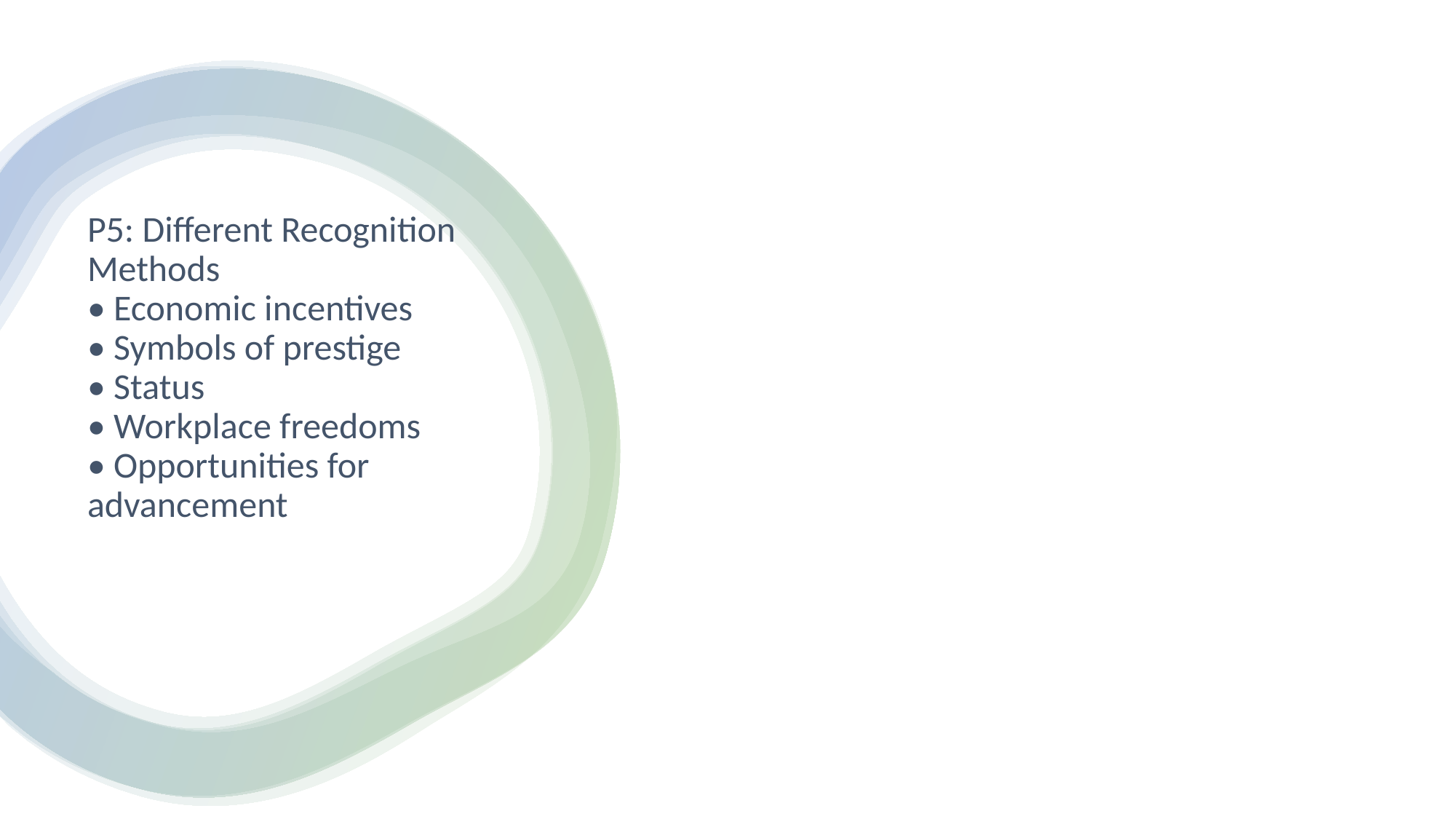

# P5: Different Recognition Methods • Economic incentives • Symbols of prestige • Status • Workplace freedoms • Opportunities for advancement